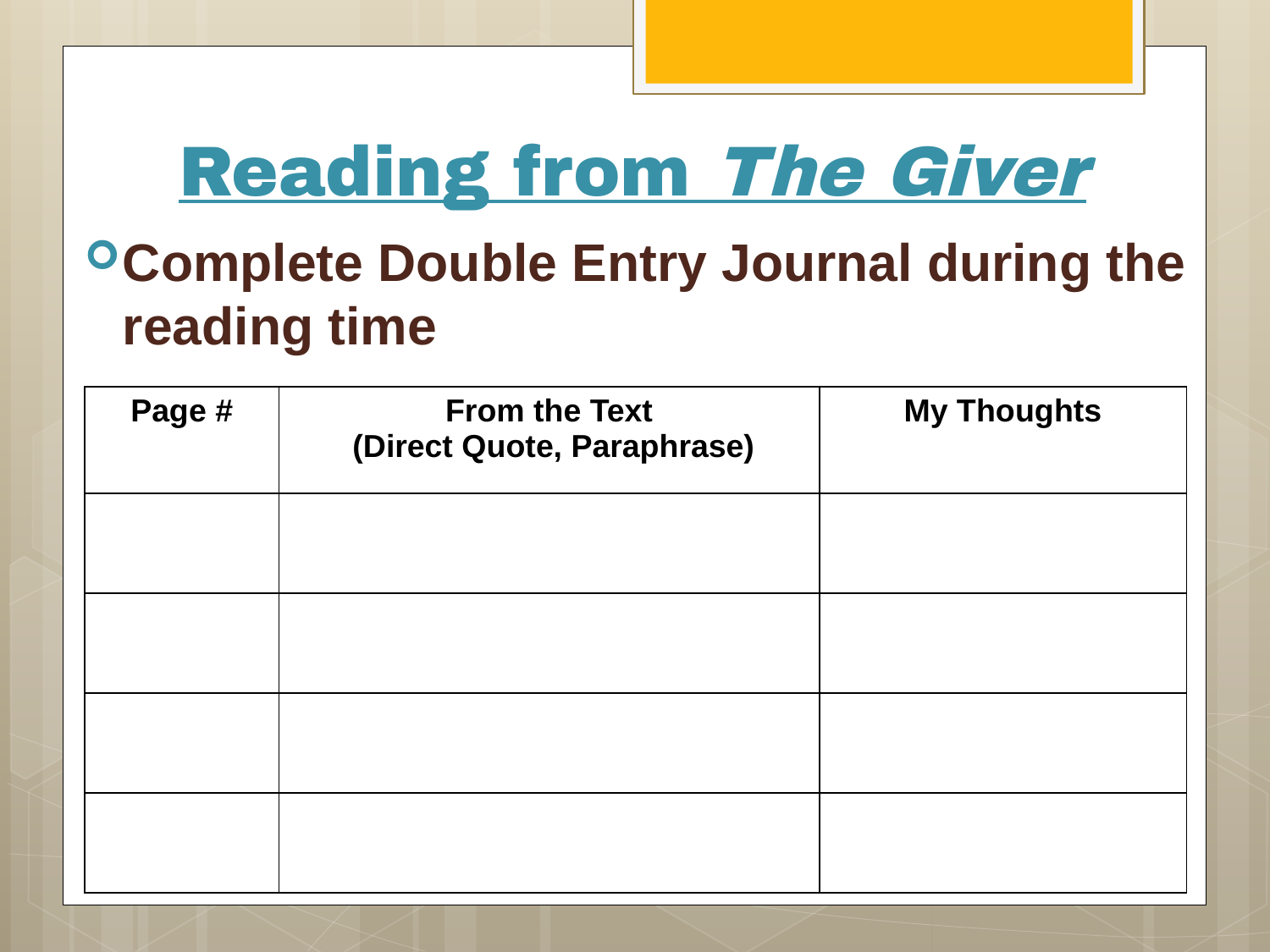

# Reading from The Giver
Complete Double Entry Journal during the reading time
| Page # | From the Text (Direct Quote, Paraphrase) | My Thoughts |
| --- | --- | --- |
|  |  |  |
|  |  |  |
|  |  |  |
|  |  |  |